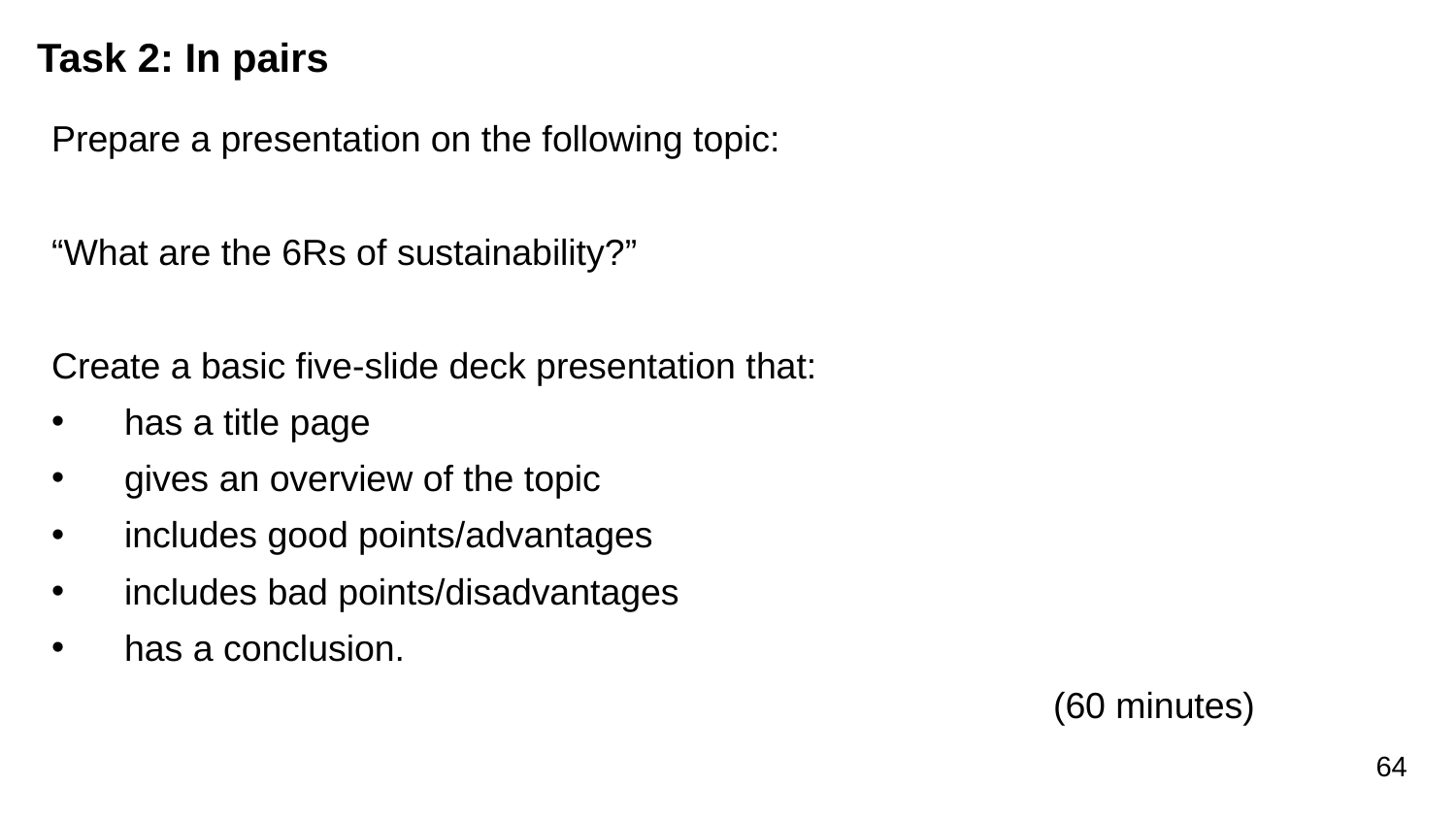

# Task 2: In pairs
Prepare a presentation on the following topic:

“What are the 6Rs of sustainability?”

Create a basic five-slide deck presentation that:
has a title page
gives an overview of the topic
includes good points/advantages
includes bad points/disadvantages
has a conclusion.
(60 minutes)

64